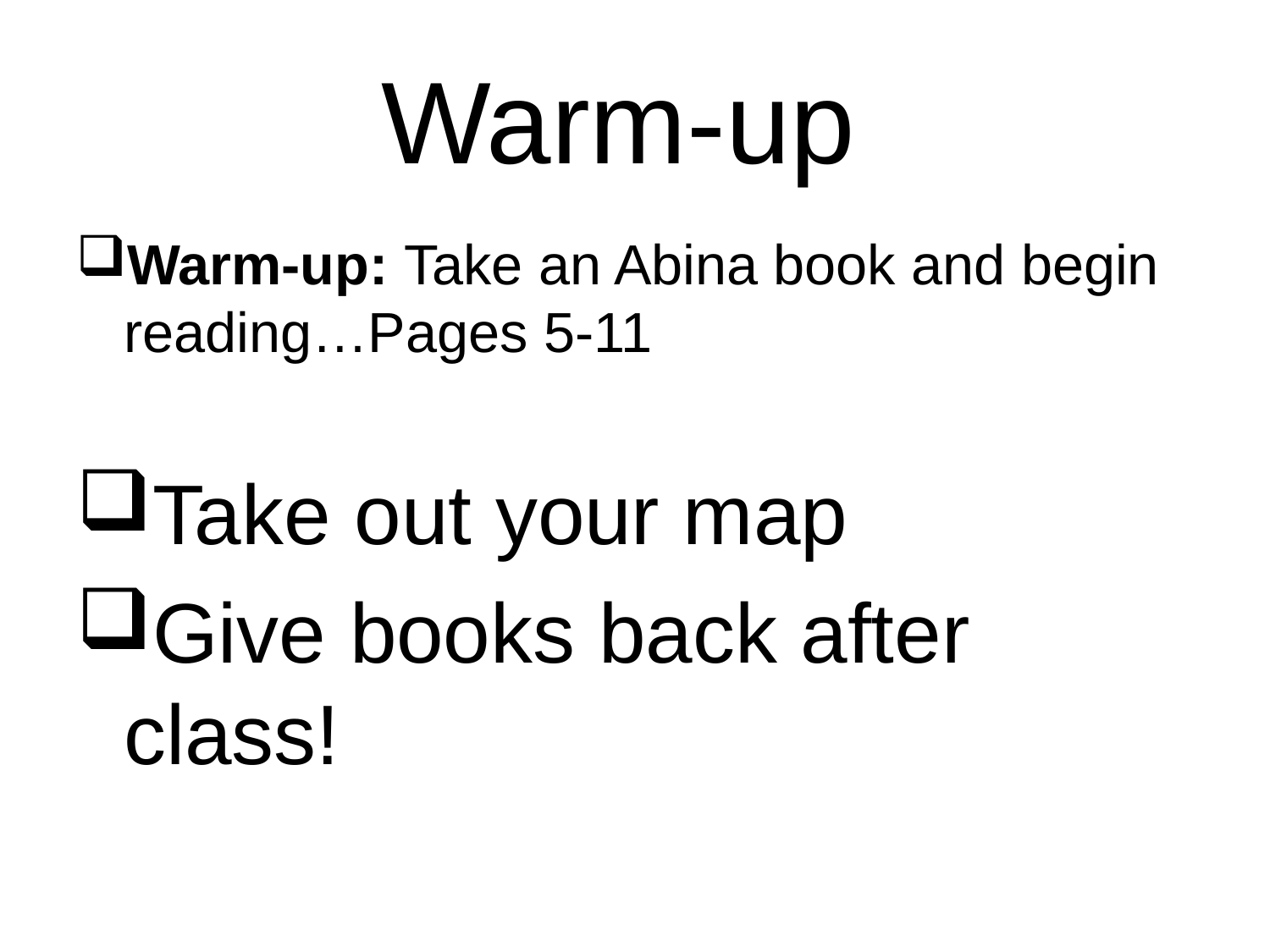

# Warm-up
Warm-up: Take an Abina book and begin reading…Pages 5-11

Take out your map
Give books back after class!